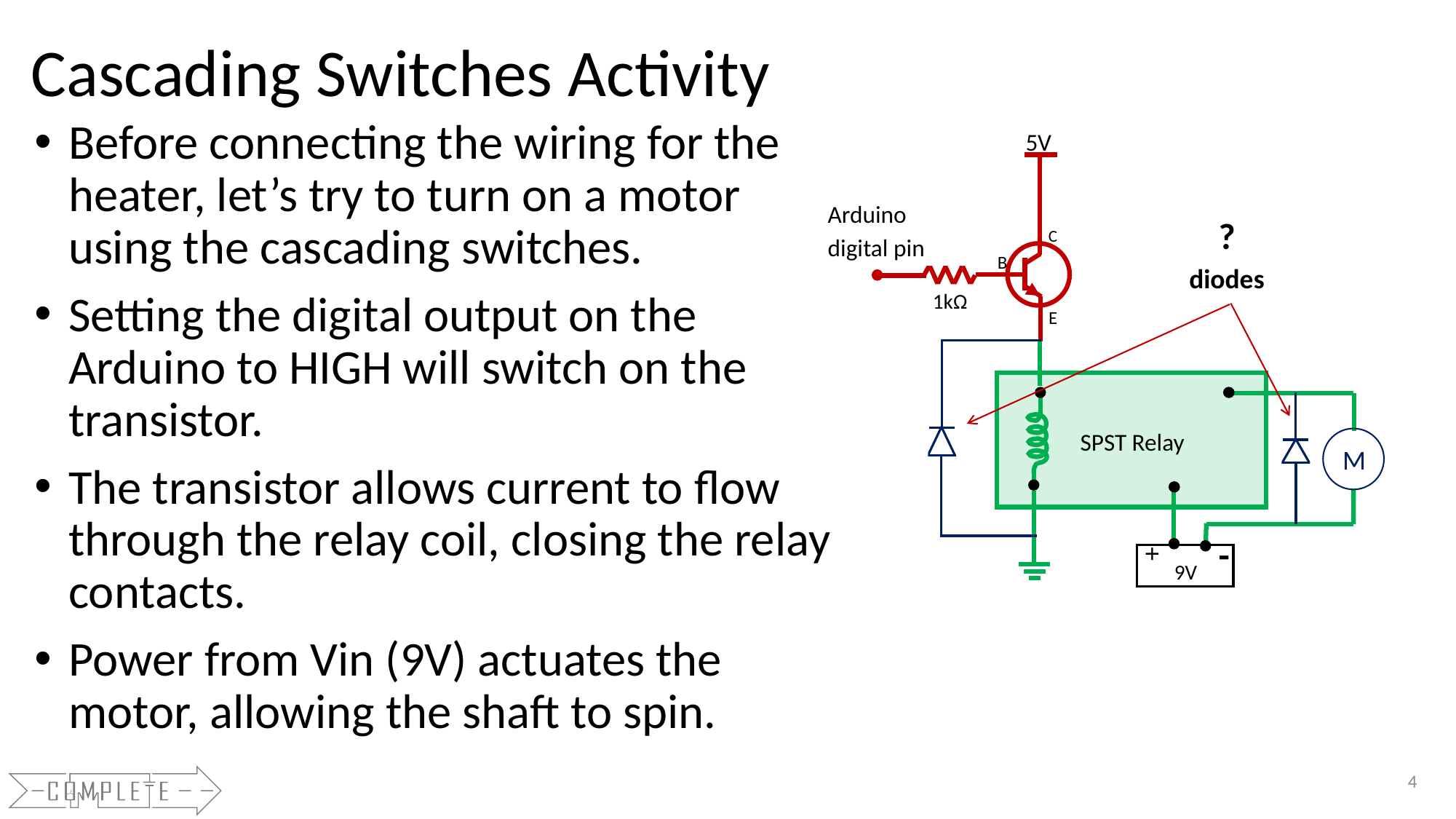

# Cascading Switches Activity
Before connecting the wiring for the heater, let’s try to turn on a motor using the cascading switches.
Setting the digital output on the Arduino to HIGH will switch on the transistor.
The transistor allows current to flow through the relay coil, closing the relay contacts.
Power from Vin (9V) actuates the motor, allowing the shaft to spin.
5V
Arduino digital pin
C
B

1kΩ

E

SPST Relay
M

-
+

9V
?
diodes
4